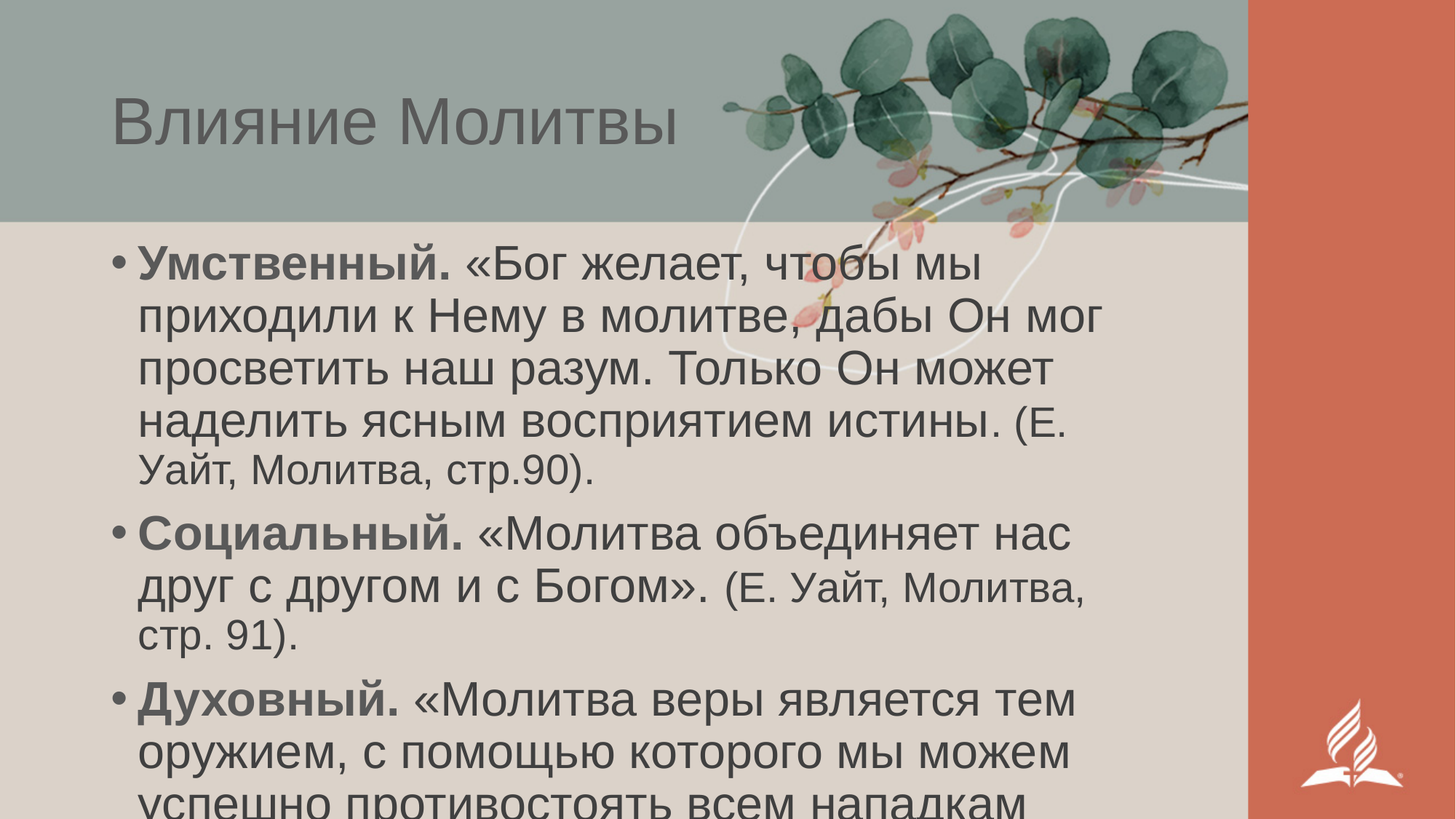

# Влияние Молитвы
Умственный. «Бог желает, чтобы мы приходили к Нему в молитве, дабы Он мог просветить наш разум. Только Он может наделить ясным восприятием истины. (Е. Уайт, Молитва, стр.90).
Социальный. «Молитва объединяет нас друг с другом и с Богом». (Е. Уайт, Молитва, стр. 91).
Духовный. «Молитва веры является тем оружием, с помощью которого мы можем успешно противостоять всем нападкам нашего врага».
(Е. Уайт, Молитва, стр. 91).